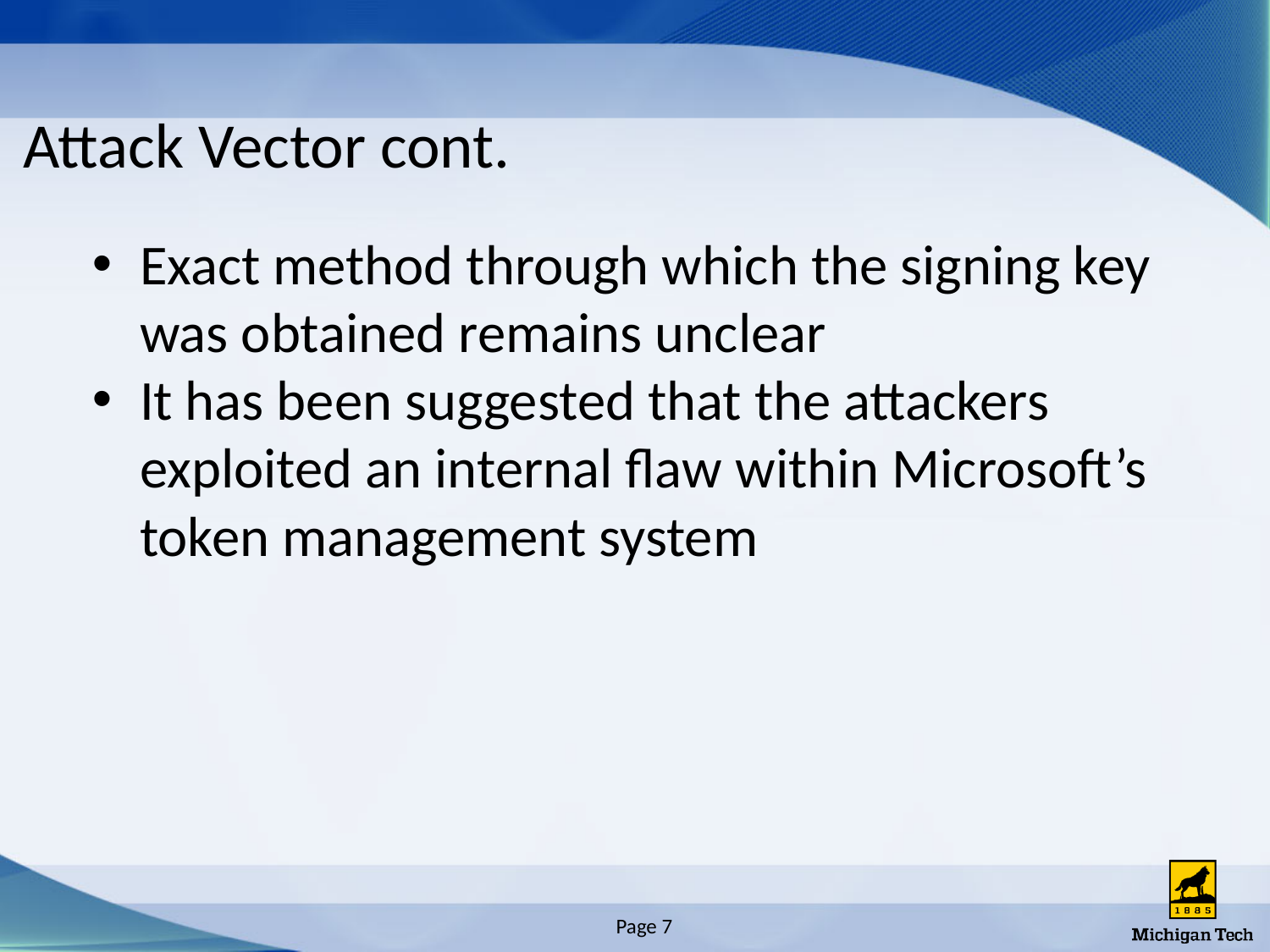

# Attack Vector cont.
Exact method through which the signing key was obtained remains unclear
It has been suggested that the attackers exploited an internal flaw within Microsoft’s token management system